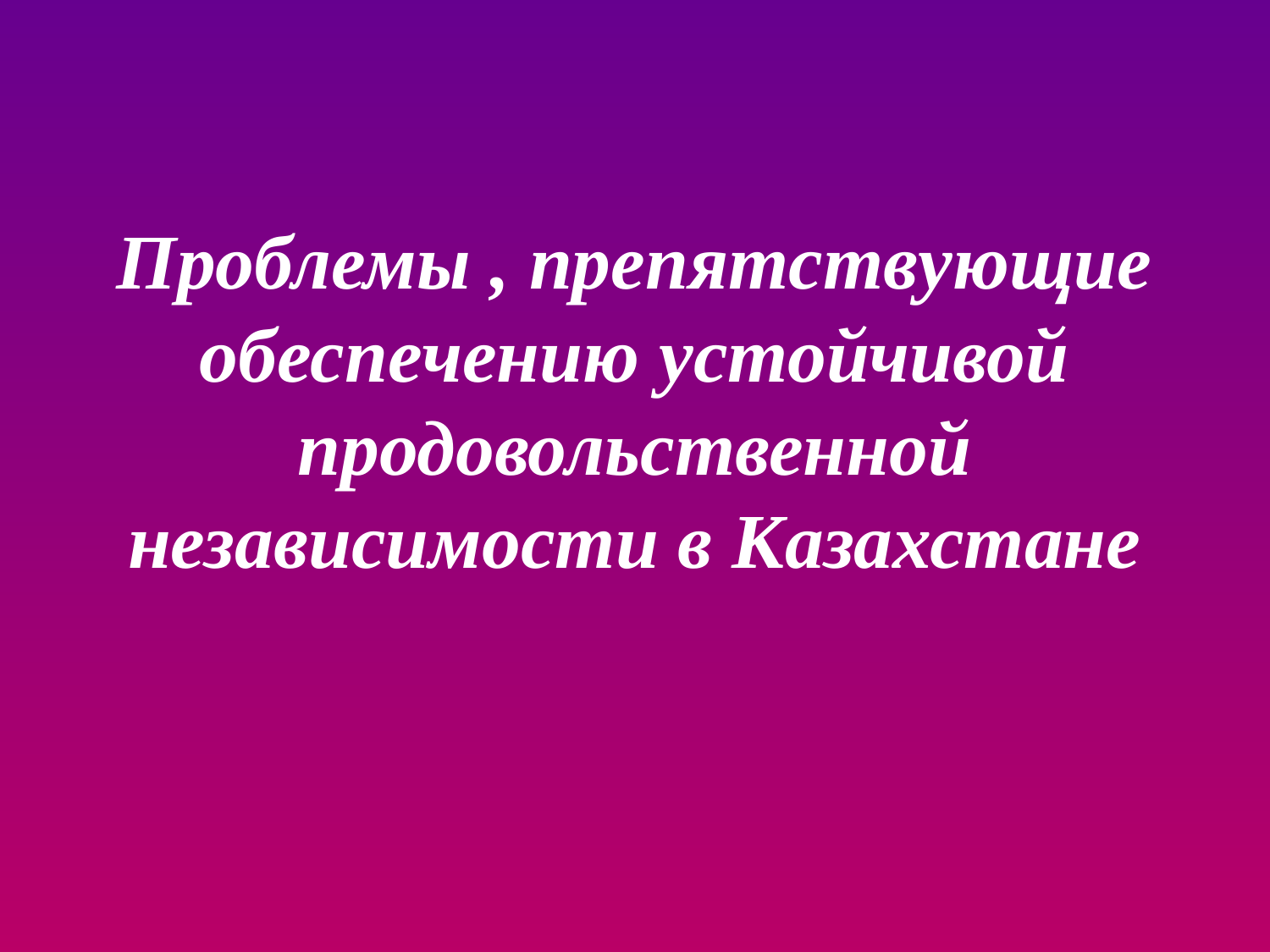

# Проблемы , препятствующие обеспечению устойчивой продовольственной независимости в Казахстане